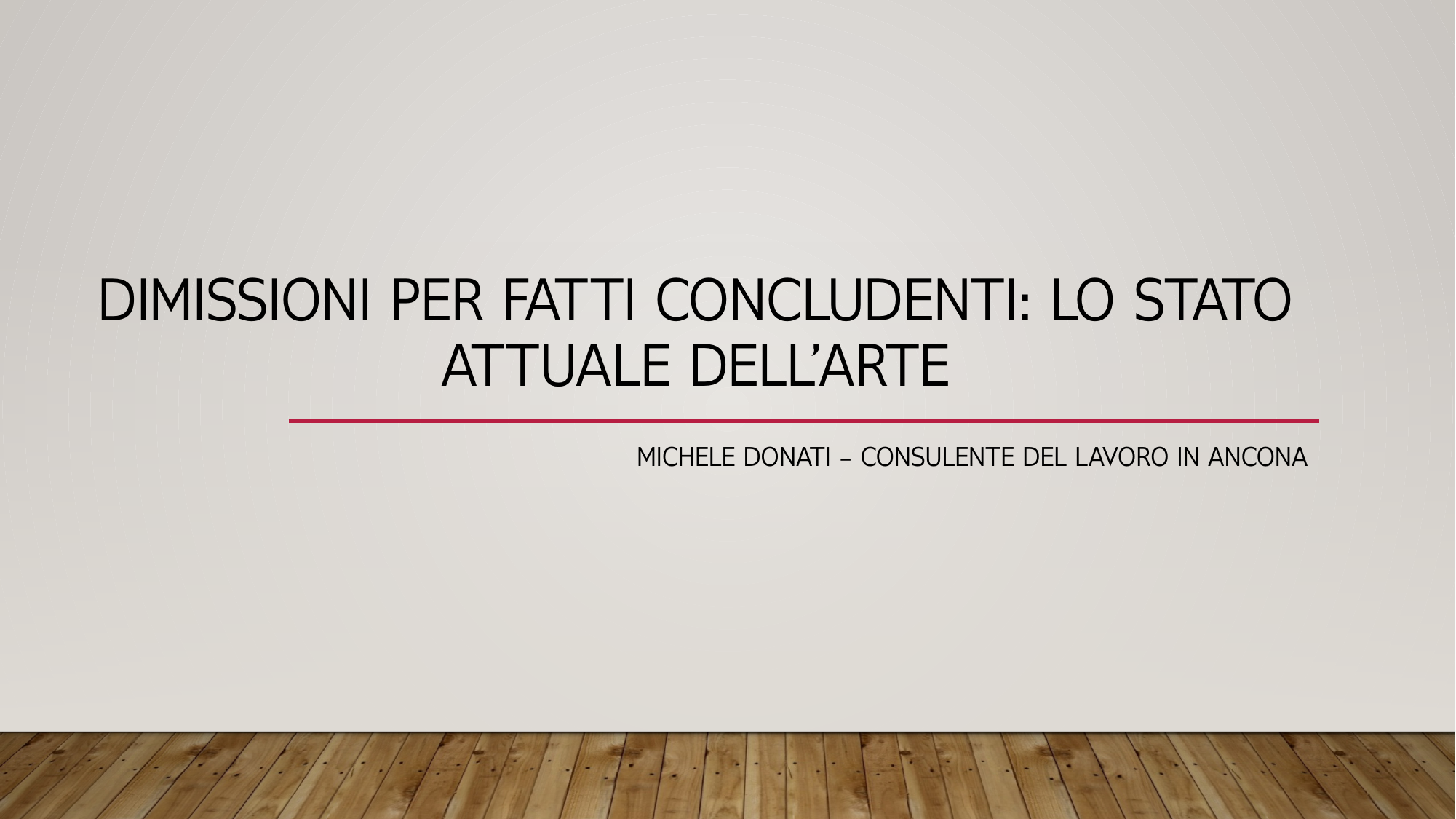

# Dimissioni per fatti concludenti: lo stato attuale dell’arte
michele donati – consulente del lavoro in ancona